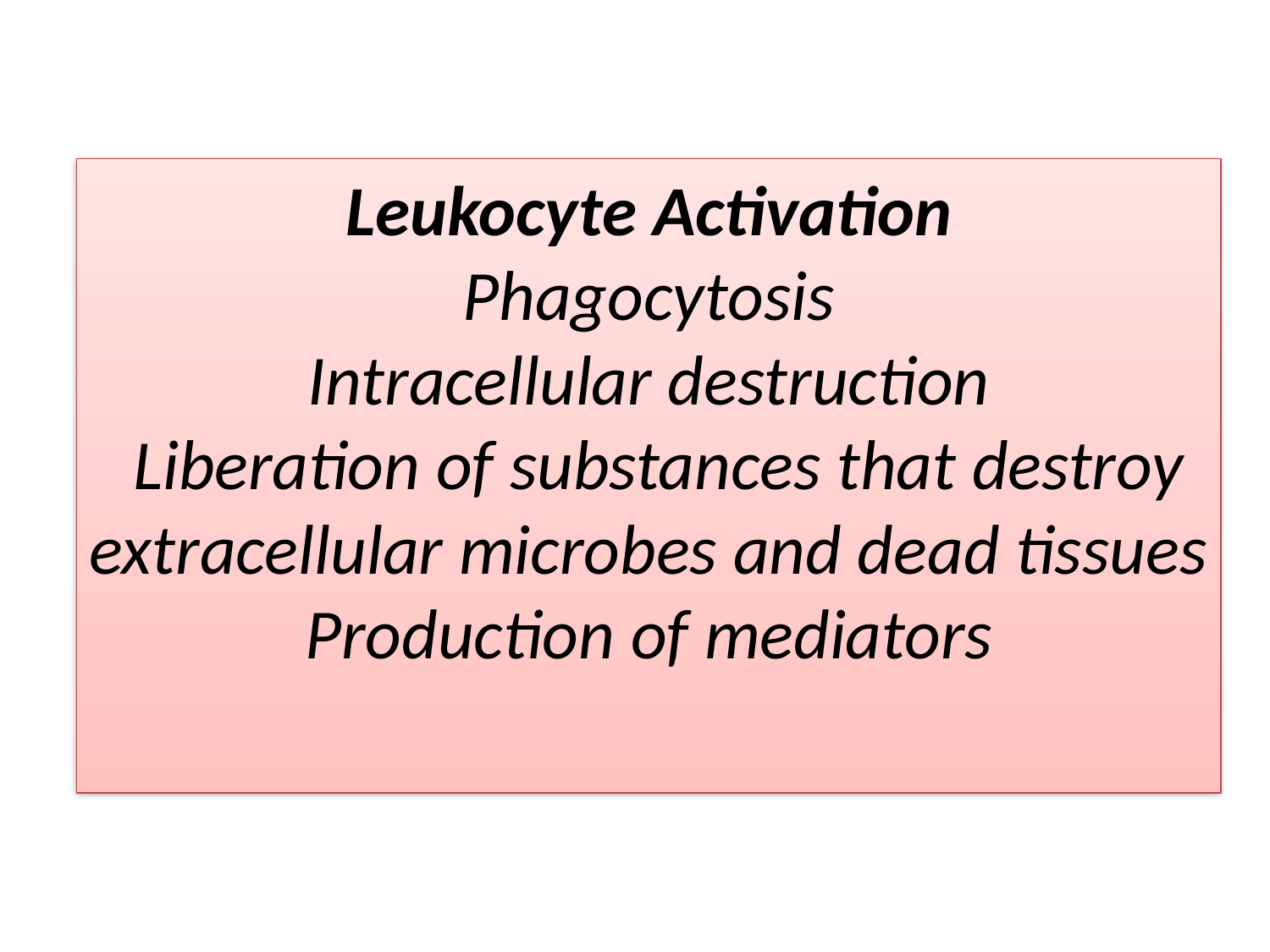

Leukocyte Activation
Phagocytosis
Intracellular destruction
Liberation of substances that destroy
extracellular microbes and dead tissues
Production of mediators